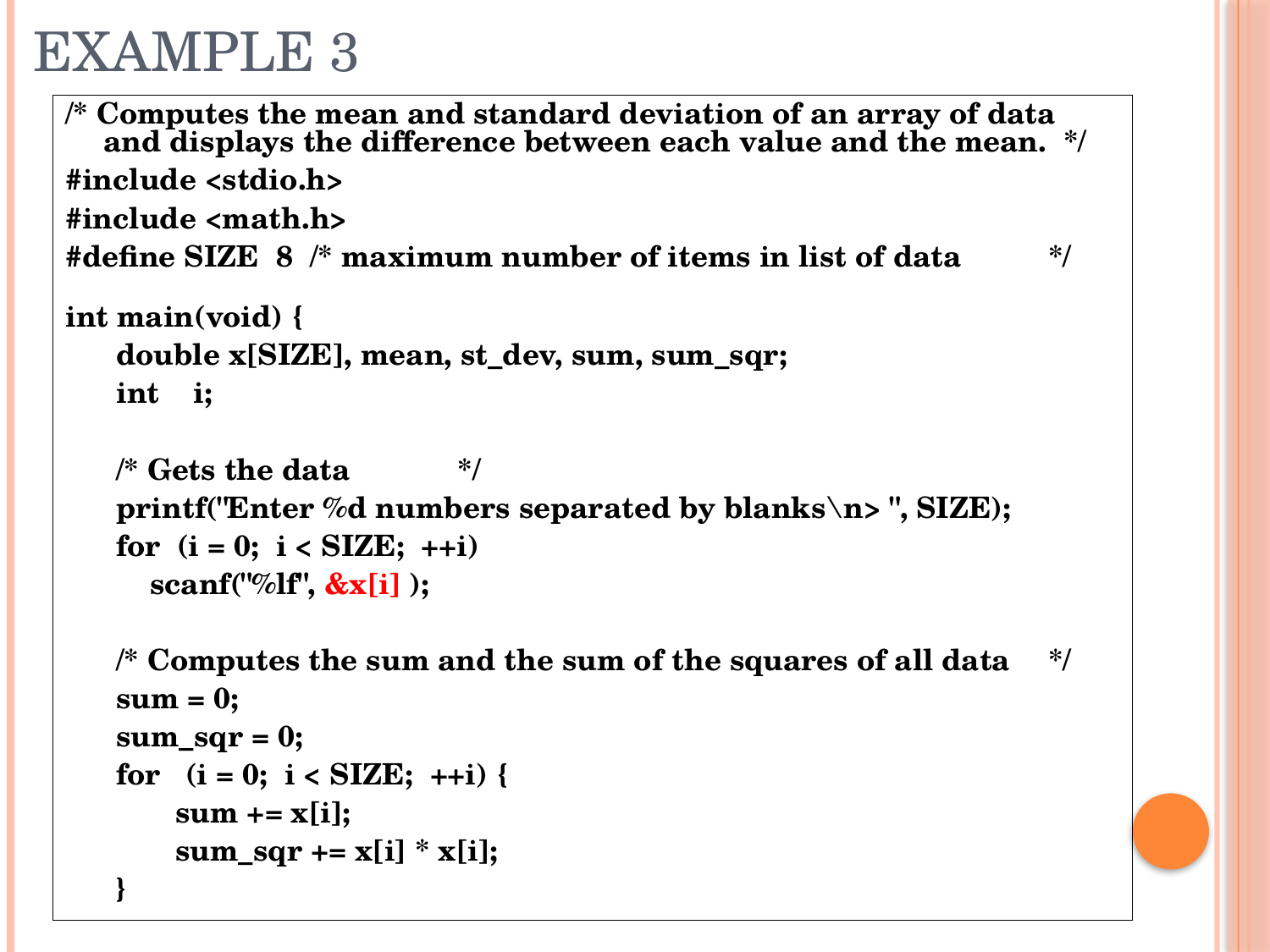

# Example 3
/* Computes the mean and standard deviation of an array of data and displays the difference between each value and the mean.  */
#include <stdio.h>
#include <math.h>
#define SIZE  8  /* maximum number of items in list of data	*/

int main(void) {
      double x[SIZE], mean, st_dev, sum, sum_sqr;
      int    i;

      /* Gets the data	*/
      printf("Enter %d numbers separated by blanks\n> ", SIZE);
      for  (i = 0;  i < SIZE;  ++i)
          scanf("%lf", &x[i] );

      /* Computes the sum and the sum of the squares of all data	*/
      sum = 0;
      sum_sqr = 0;
      for   (i = 0;  i < SIZE;  ++i) {
             sum += x[i];
             sum_sqr += x[i] * x[i];
      }
13